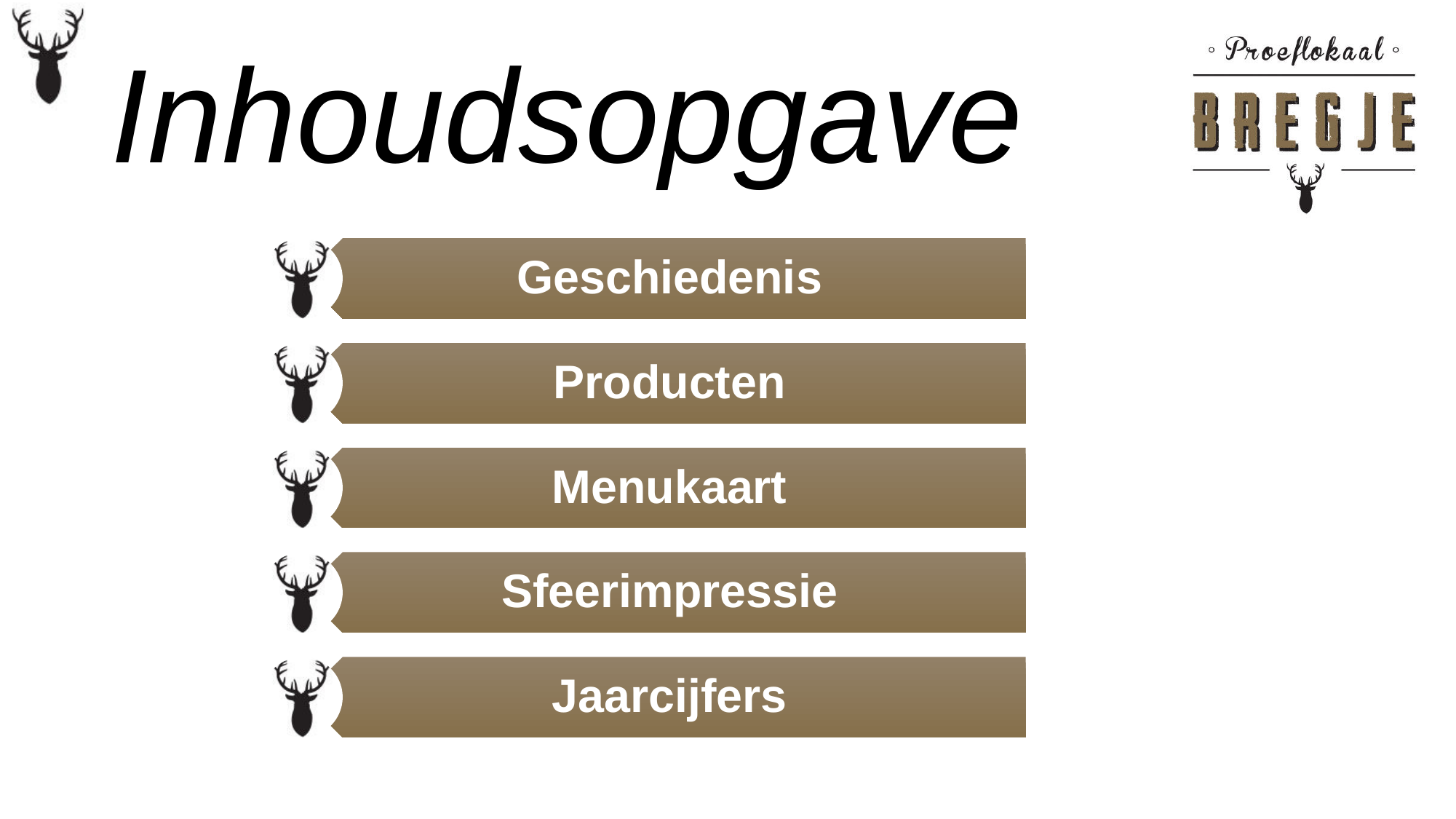

# Inhoudsopgave
Geschiedenis
Producten
Menukaart
Sfeerimpressie
Jaarcijfers